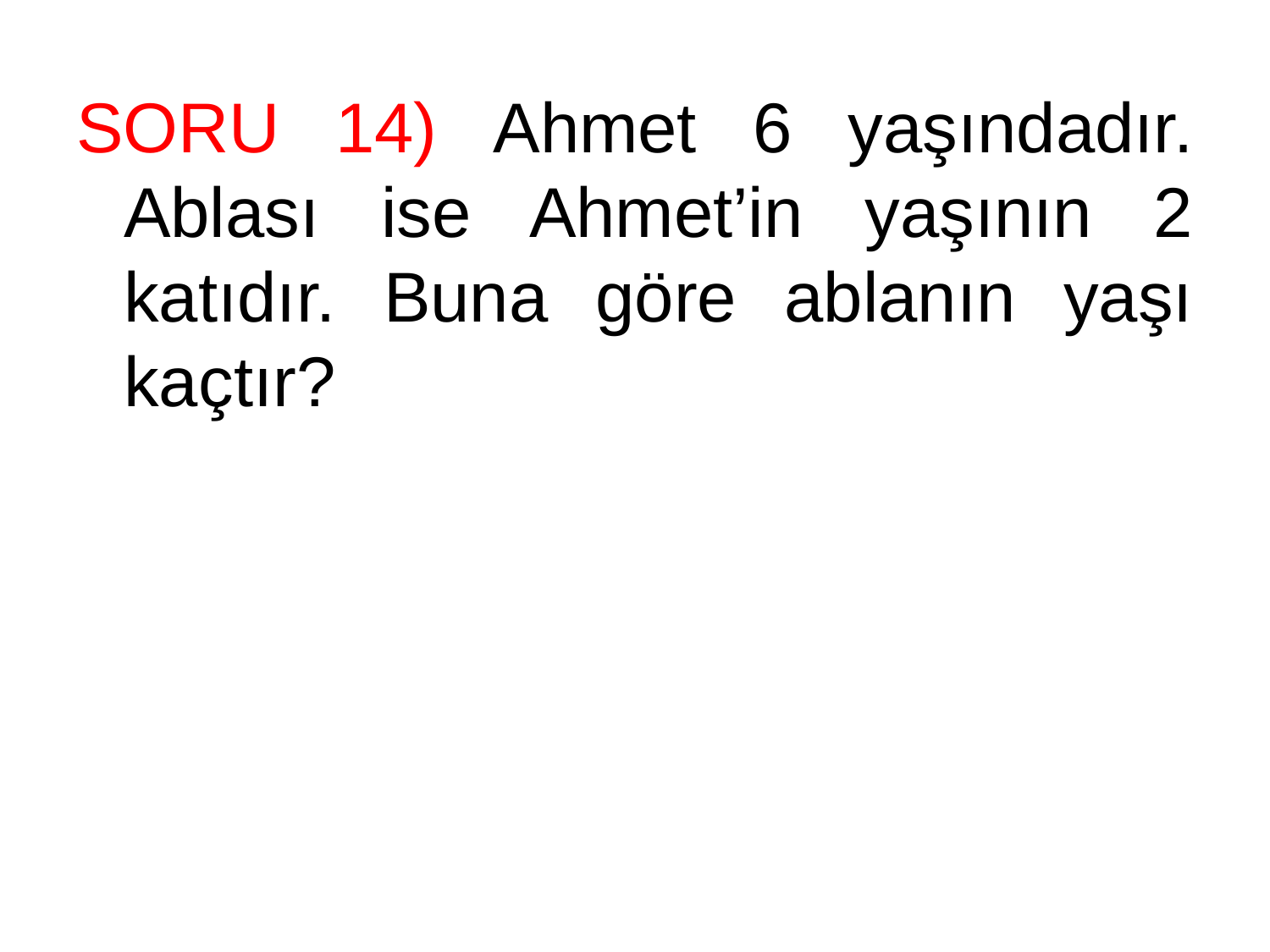

SORU 14) Ahmet 6 yaşındadır. Ablası ise Ahmet’in yaşının 2 katıdır. Buna göre ablanın yaşı kaçtır?